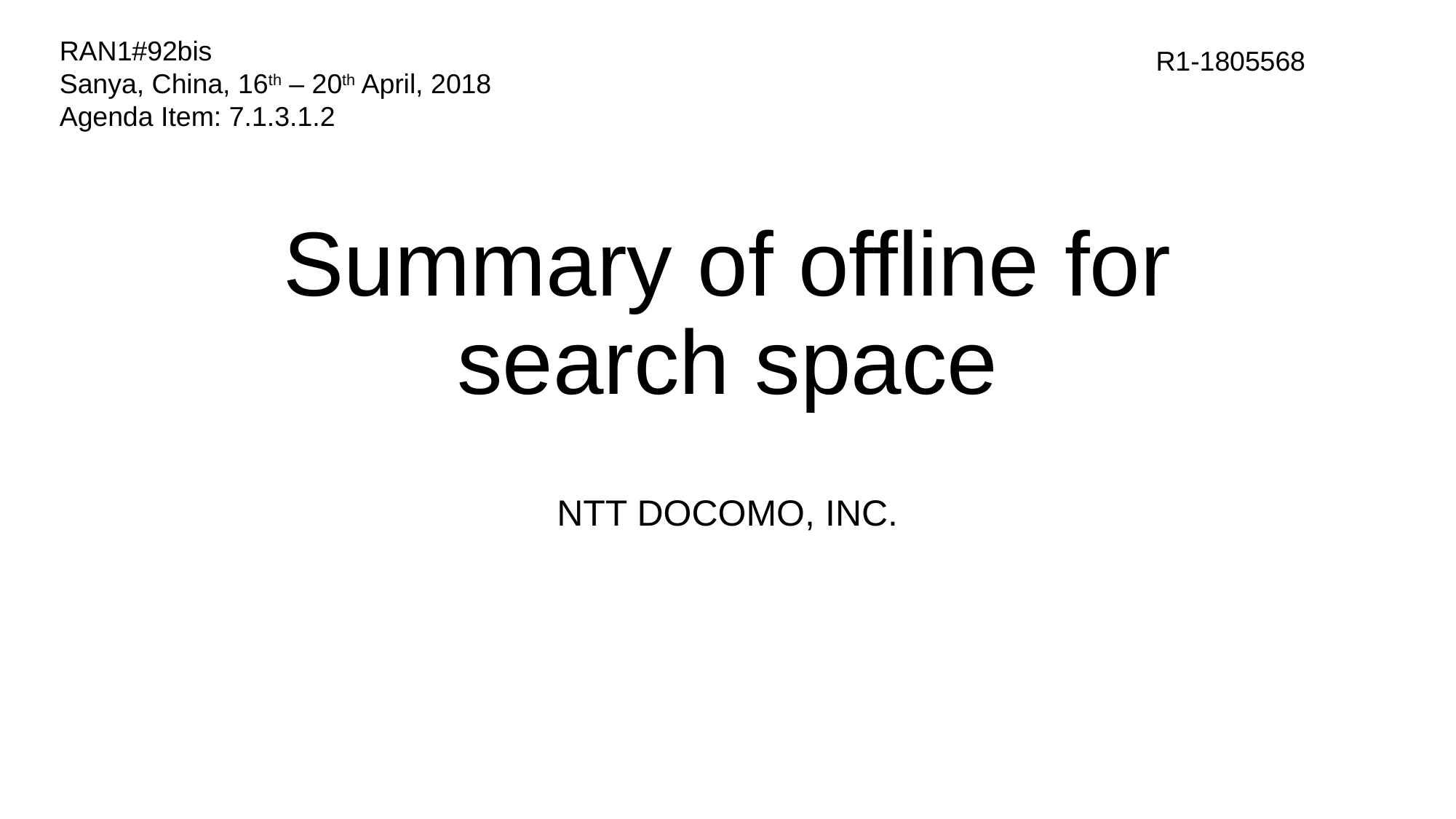

RAN1#92bis
Sanya, China, 16th – 20th April, 2018
Agenda Item: 7.1.3.1.2
R1-1805568
# Summary of offline for search space

NTT DOCOMO, INC.